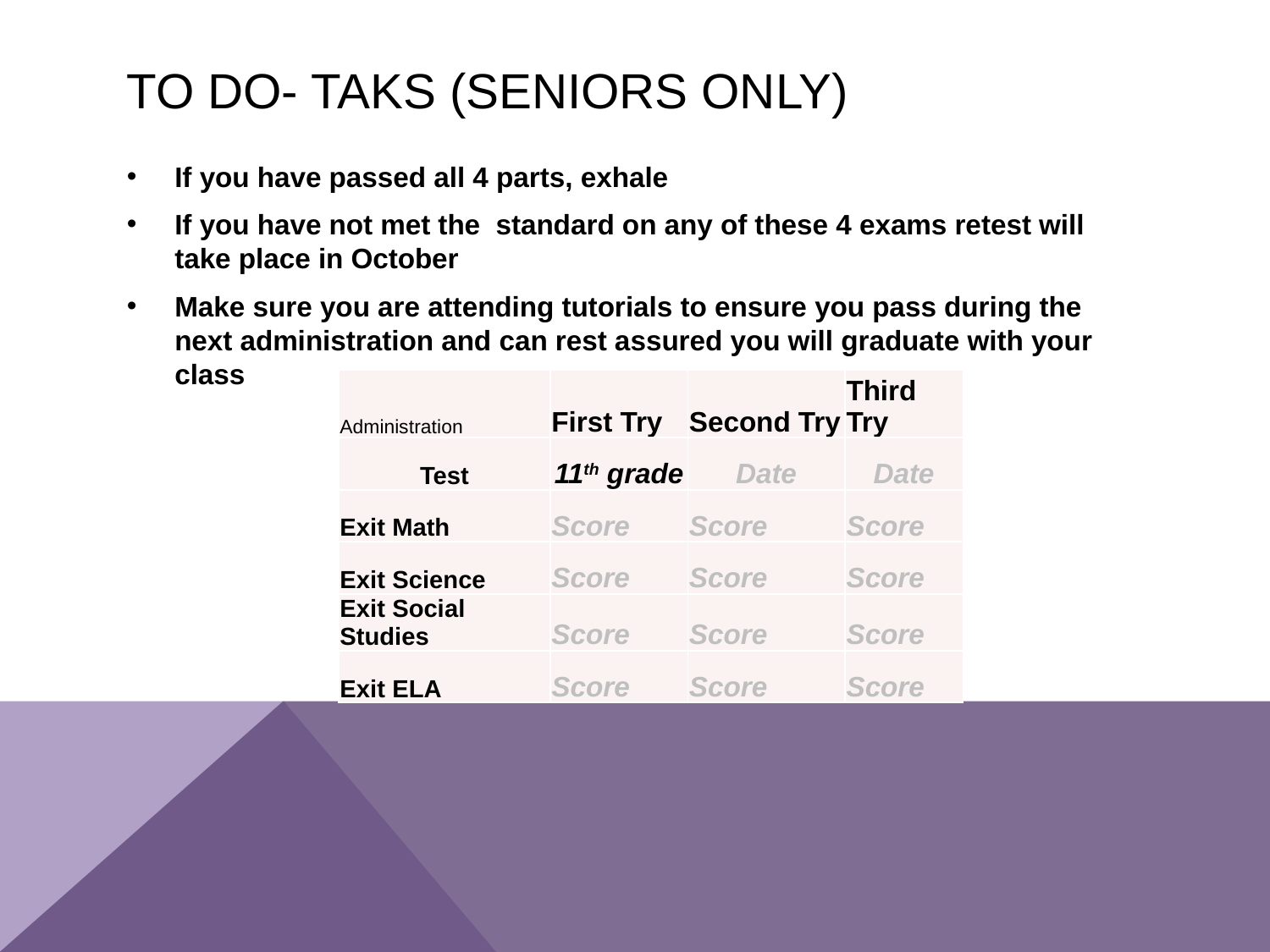

# To do- taks (SENIORS ONLY)
If you have passed all 4 parts, exhale
If you have not met the  standard on any of these 4 exams retest will take place in October
Make sure you are attending tutorials to ensure you pass during the next administration and can rest assured you will graduate with your class
| Administration | First Try | Second Try | Third Try |
| --- | --- | --- | --- |
| Test | 11th grade | Date | Date |
| Exit Math | Score | Score | Score |
| Exit Science | Score | Score | Score |
| Exit Social Studies | Score | Score | Score |
| Exit ELA | Score | Score | Score |